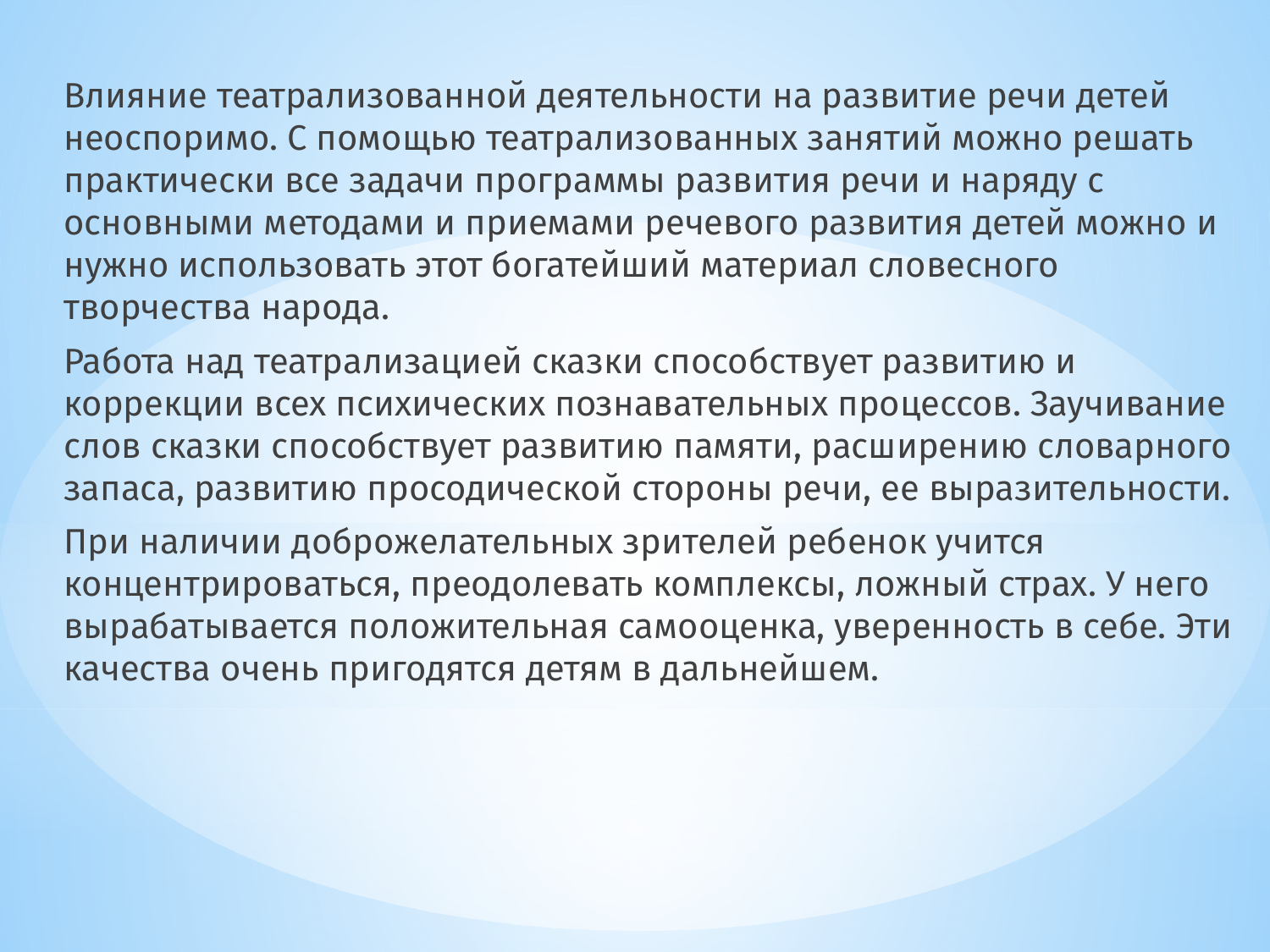

Влияние театрализованной деятельности на развитие речи детей неоспоримо. С помощью театрализованных занятий можно решать практически все задачи программы развития речи и наряду с основными методами и приемами речевого развития детей можно и нужно использовать этот богатейший материал словесного творчества народа.
Работа над театрализацией сказки способствует развитию и коррекции всех психических познавательных процессов. Заучивание слов сказки способствует развитию памяти, расширению словарного запаса, развитию просодической стороны речи, ее выразительности.
При наличии доброжелательных зрителей ребенок учится концентрироваться, преодолевать комплексы, ложный страх. У него вырабатывается положительная самооценка, уверенность в себе. Эти качества очень пригодятся детям в дальнейшем.